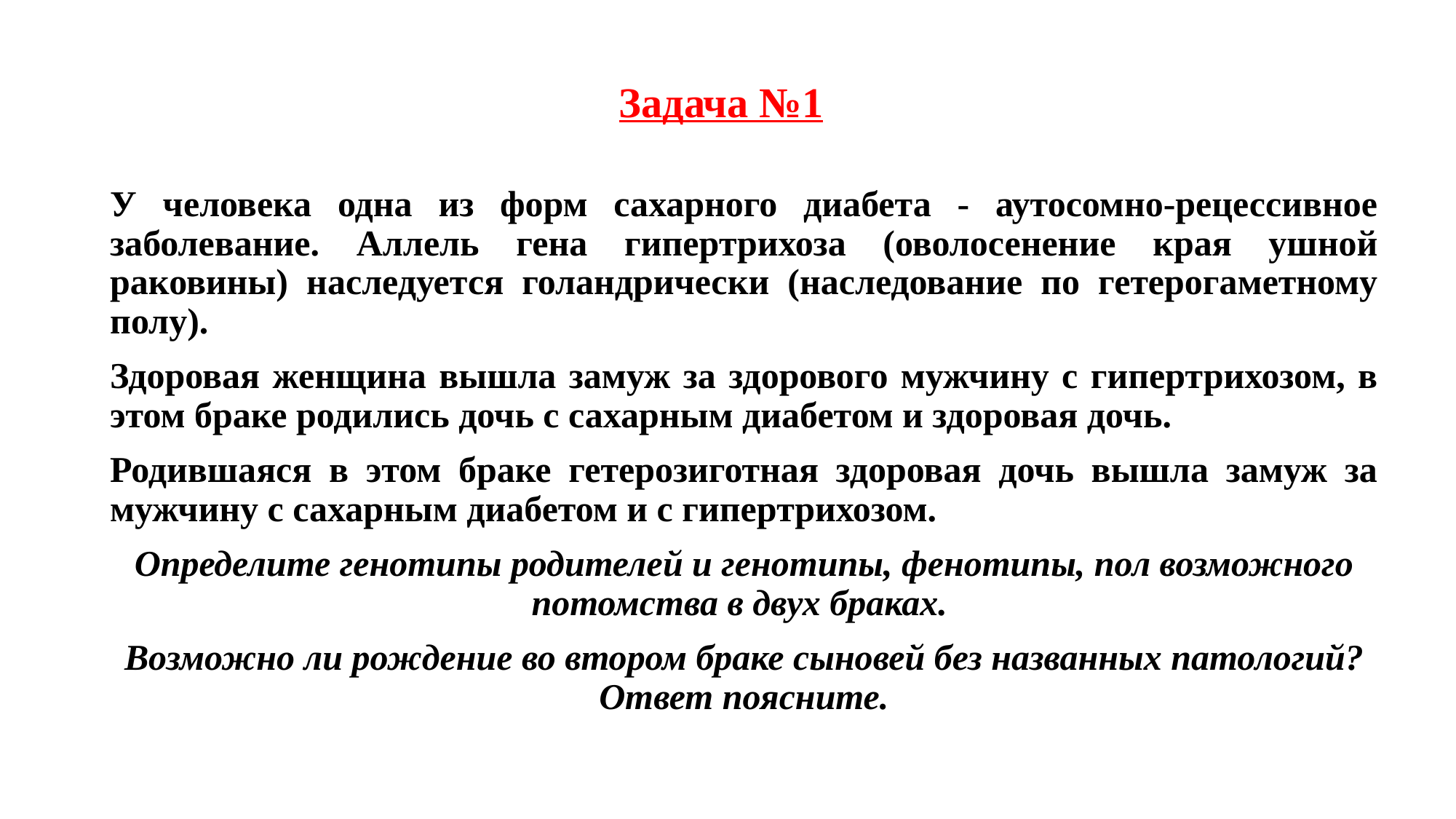

# Задача №1
У человека одна из форм сахарного диабета - аутосомно-рецессивное заболевание. Аллель гена гипертрихоза (оволосенение края ушной раковины) наследуется голандрически (наследование по гетерогаметному полу).
Здоровая женщина вышла замуж за здорового мужчину с гипертрихозом, в этом браке родились дочь с сахарным диабетом и здоровая дочь.
Родившаяся в этом браке гетерозиготная здоровая дочь вышла замуж за мужчину с сахарным диабетом и с гипертрихозом.
Определите генотипы родителей и генотипы, фенотипы, пол возможного потомства в двух браках.
Возможно ли рождение во втором браке сыновей без названных патологий? Ответ поясните.